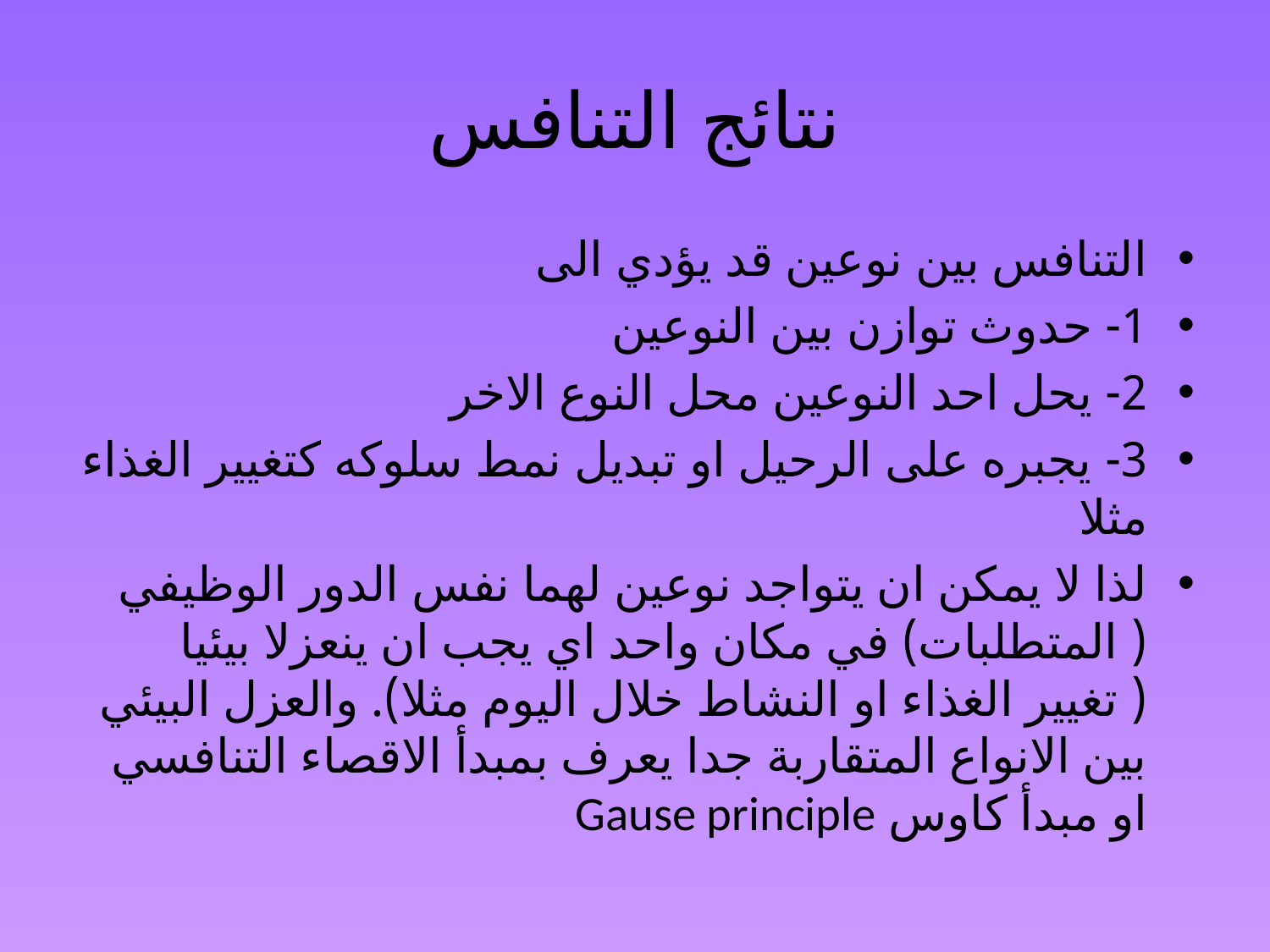

# نتائج التنافس
التنافس بين نوعين قد يؤدي الى
1- حدوث توازن بين النوعين
2- يحل احد النوعين محل النوع الاخر
3- يجبره على الرحيل او تبديل نمط سلوكه كتغيير الغذاء مثلا
لذا لا يمكن ان يتواجد نوعين لهما نفس الدور الوظيفي ( المتطلبات) في مكان واحد اي يجب ان ينعزلا بيئيا ( تغيير الغذاء او النشاط خلال اليوم مثلا). والعزل البيئي بين الانواع المتقاربة جدا يعرف بمبدأ الاقصاء التنافسي او مبدأ كاوس Gause principle